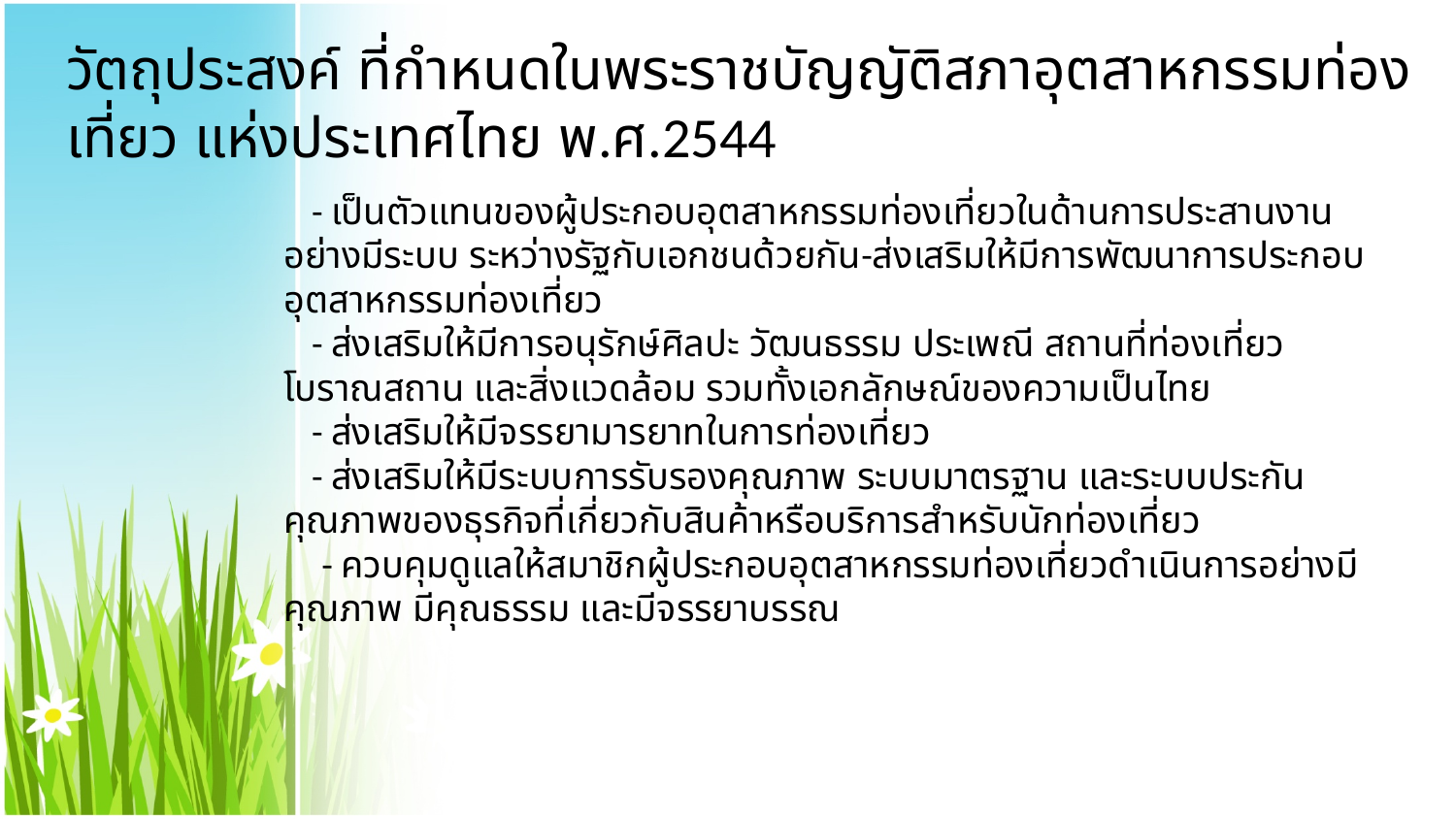

# วัตถุประสงค์ ที่กำหนดในพระราชบัญญัติสภาอุตสาหกรรมท่องเที่ยว แห่งประเทศไทย พ.ศ.2544
	- เป็นตัวแทนของผู้ประกอบอุตสาหกรรมท่องเที่ยวในด้านการประสานงานอย่างมีระบบ ระหว่างรัฐกับเอกชนด้วยกัน-ส่งเสริมให้มีการพัฒนาการประกอบอุตสาหกรรมท่องเที่ยว
 	- ส่งเสริมให้มีการอนุรักษ์ศิลปะ วัฒนธรรม ประเพณี สถานที่ท่องเที่ยว โบราณสถาน และสิ่งแวดล้อม รวมทั้งเอกลักษณ์ของความเป็นไทย
	- ส่งเสริมให้มีจรรยามารยาทในการท่องเที่ยว
	- ส่งเสริมให้มีระบบการรับรองคุณภาพ ระบบมาตรฐาน และระบบประกันคุณภาพของธุรกิจที่เกี่ยวกับสินค้าหรือบริการสำหรับนักท่องเที่ยว
 	 - ควบคุมดูแลให้สมาชิกผู้ประกอบอุตสาหกรรมท่องเที่ยวดำเนินการอย่างมีคุณภาพ มีคุณธรรม และมีจรรยาบรรณ